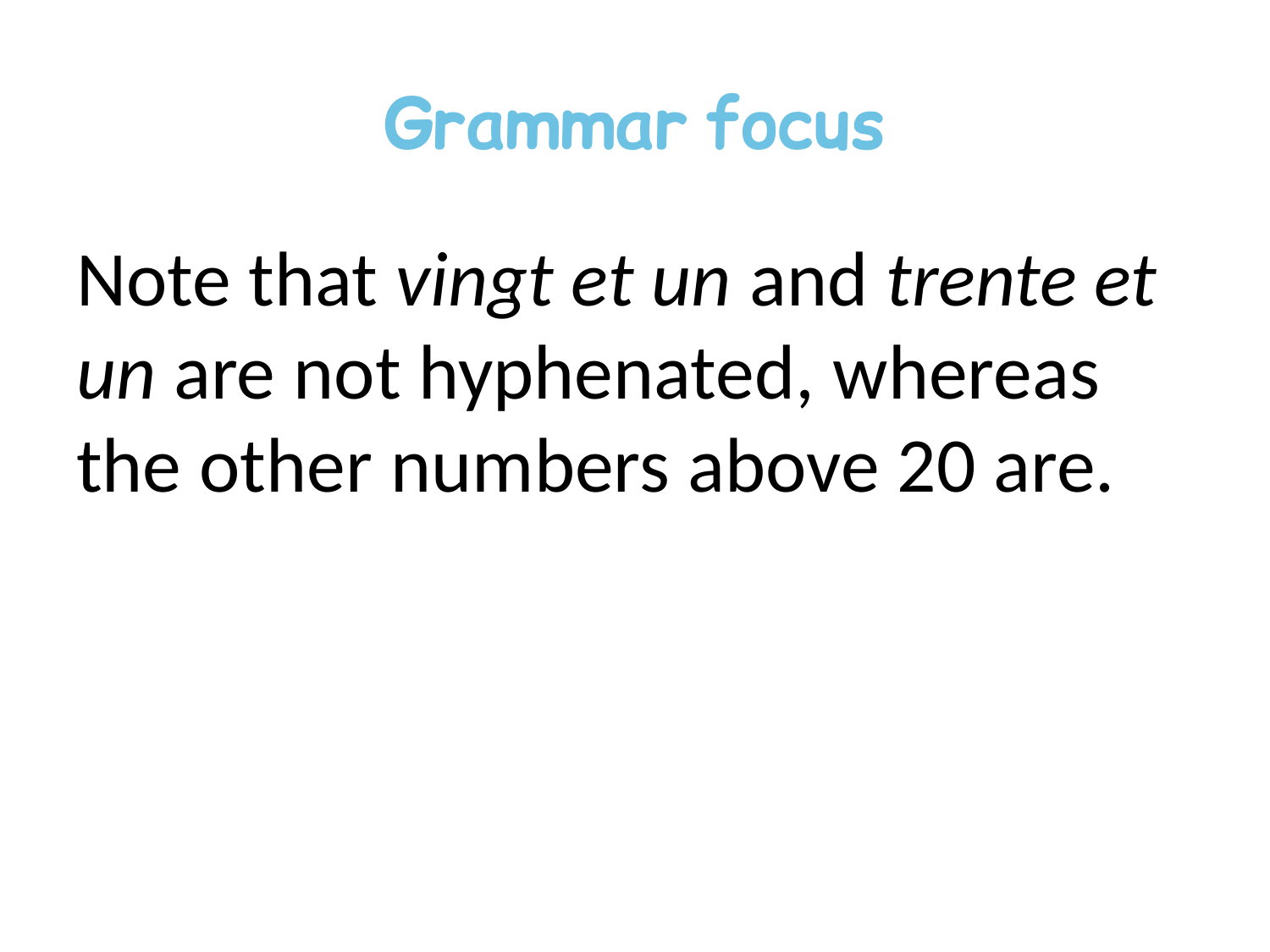

# Grammar focus
Note that vingt et un and trente et un are not hyphenated, whereas the other numbers above 20 are.